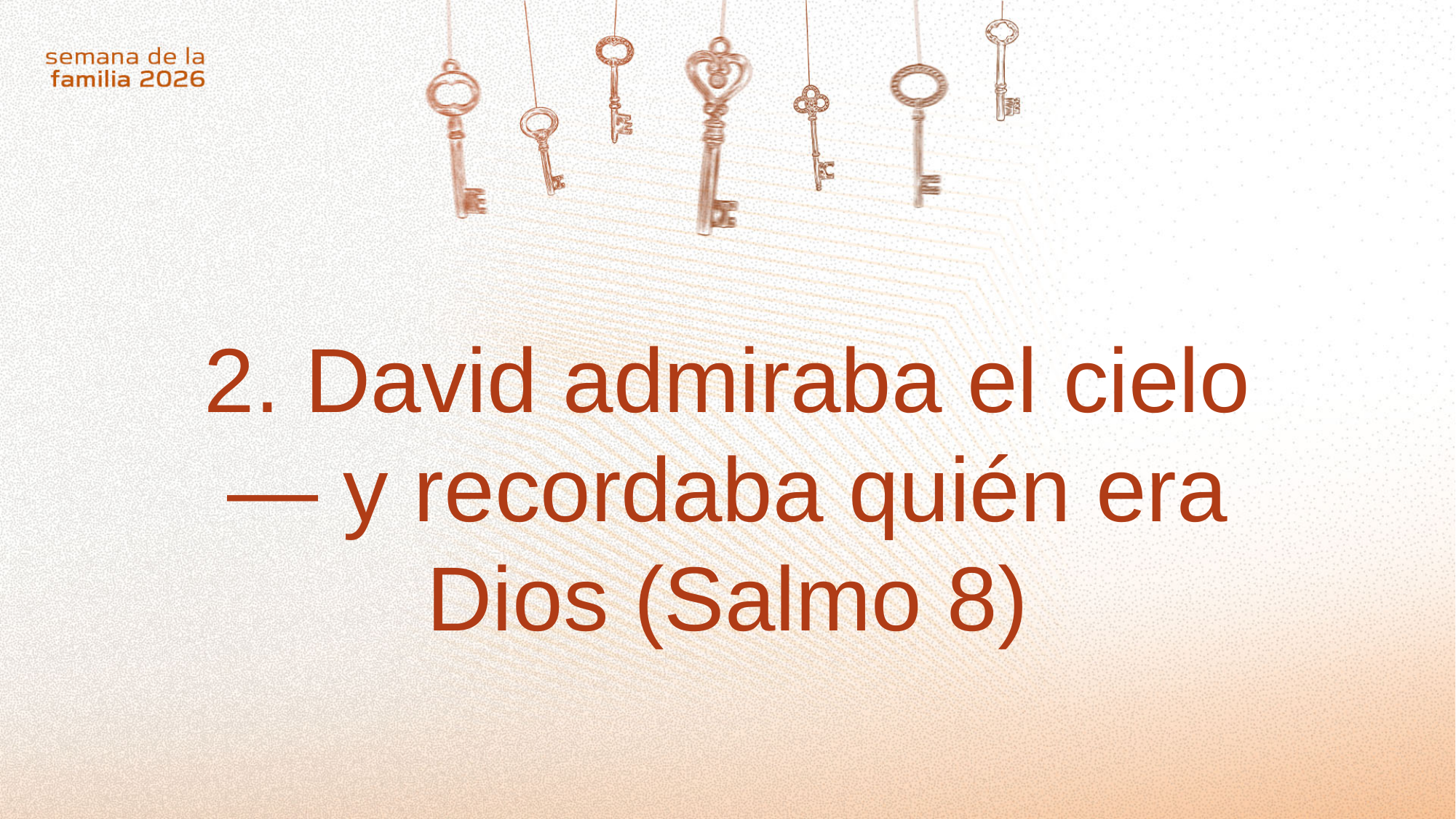

2. David admiraba el cielo — y recordaba quién era Dios (Salmo 8)